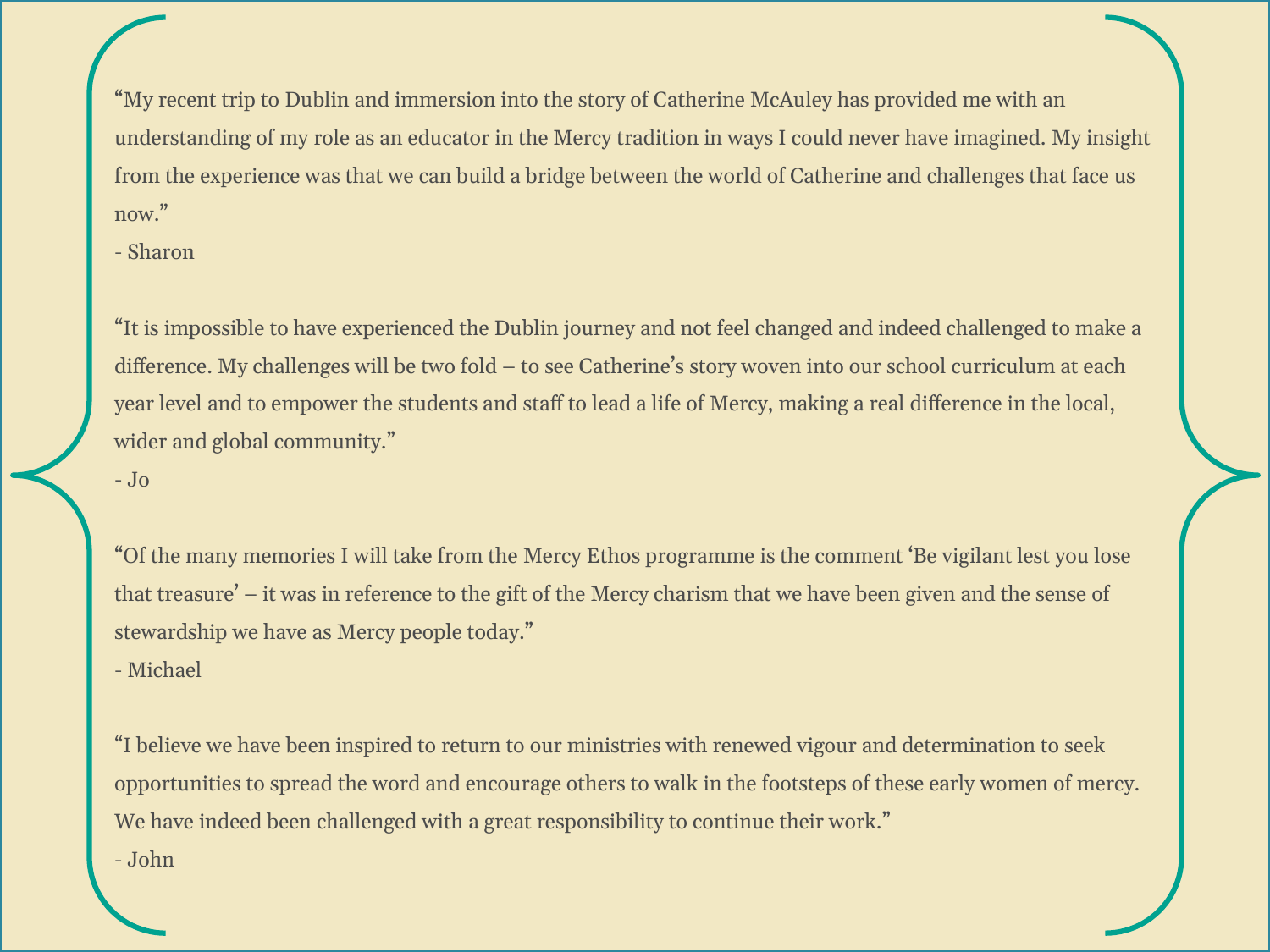

“My recent trip to Dublin and immersion into the story of Catherine McAuley has provided me with an understanding of my role as an educator in the Mercy tradition in ways I could never have imagined. My insight from the experience was that we can build a bridge between the world of Catherine and challenges that face us now.”
- Sharon

“It is impossible to have experienced the Dublin journey and not feel changed and indeed challenged to make a difference. My challenges will be two fold – to see Catherine’s story woven into our school curriculum at each
year level and to empower the students and staff to lead a life of Mercy, making a real difference in the local,
wider and global community.”
- Jo

“Of the many memories I will take from the Mercy Ethos programme is the comment ‘Be vigilant lest you lose
that treasure’ – it was in reference to the gift of the Mercy charism that we have been given and the sense of stewardship we have as Mercy people today.”
- Michael

“I believe we have been inspired to return to our ministries with renewed vigour and determination to seek opportunities to spread the word and encourage others to walk in the footsteps of these early women of mercy.
We have indeed been challenged with a great responsibility to continue their work.”
- John